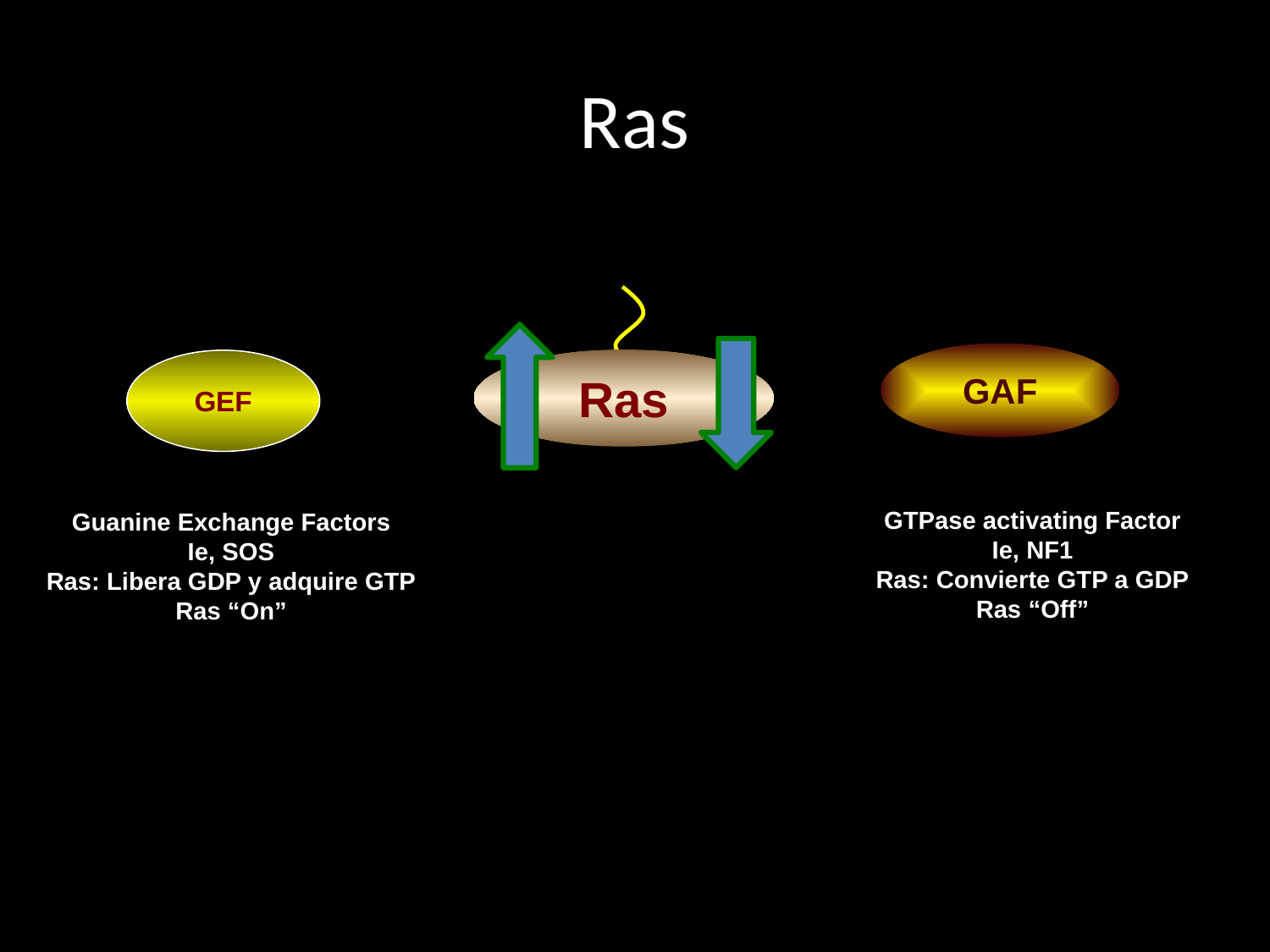

# Ras

Ras

GAF
GEF
GTPase activating Factor
Ie, NF1
Ras: Convierte GTP a GDP
Ras “Off”
Guanine Exchange Factors
Ie, SOS
Ras: Libera GDP y adquire GTP
Ras “On”